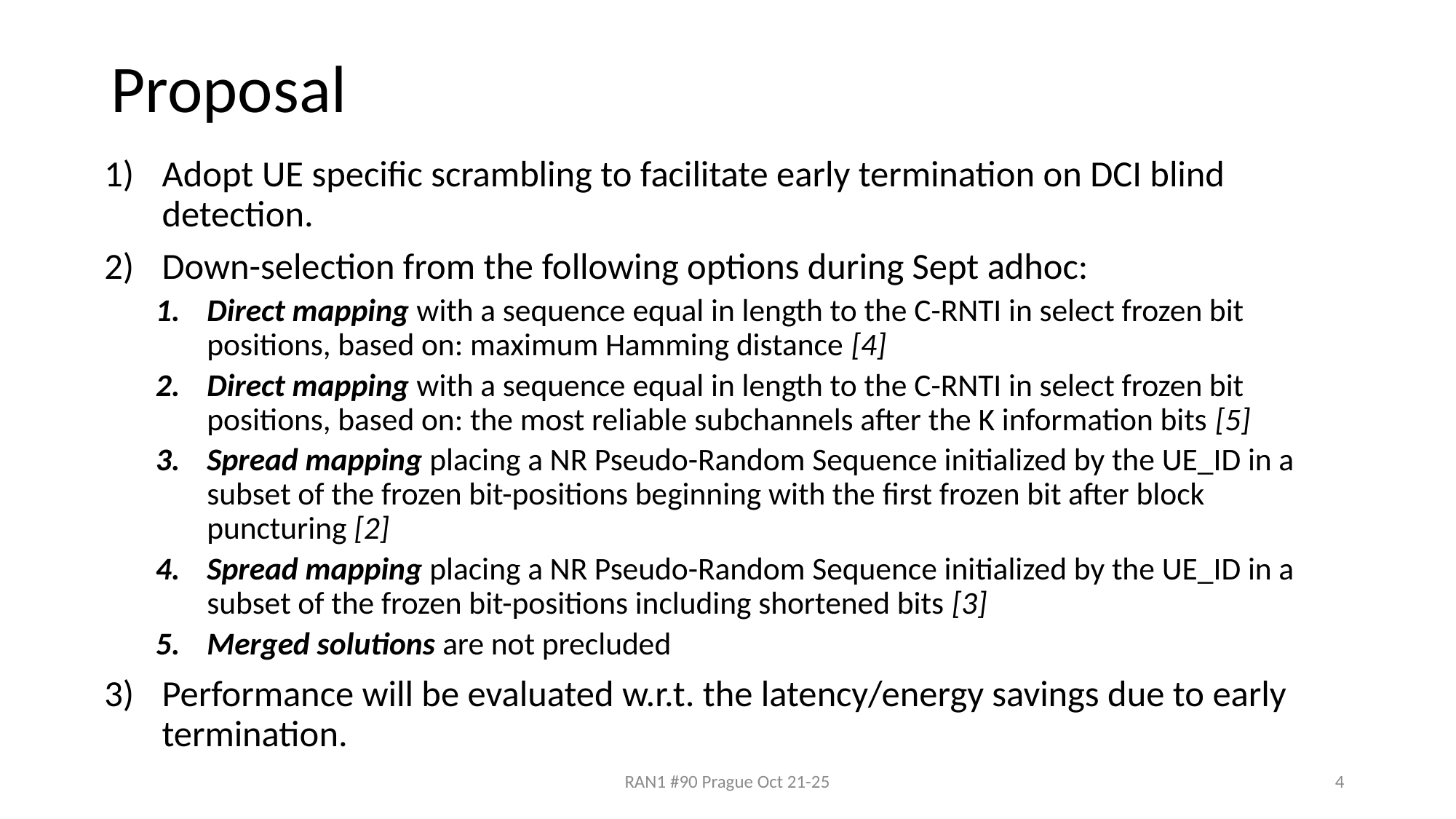

# Proposal
Adopt UE specific scrambling to facilitate early termination on DCI blind detection.
Down-selection from the following options during Sept adhoc:
Direct mapping with a sequence equal in length to the C-RNTI in select frozen bit positions, based on: maximum Hamming distance [4]
Direct mapping with a sequence equal in length to the C-RNTI in select frozen bit positions, based on: the most reliable subchannels after the K information bits [5]
Spread mapping placing a NR Pseudo-Random Sequence initialized by the UE_ID in a subset of the frozen bit-positions beginning with the first frozen bit after block puncturing [2]
Spread mapping placing a NR Pseudo-Random Sequence initialized by the UE_ID in a subset of the frozen bit-positions including shortened bits [3]
Merged solutions are not precluded
Performance will be evaluated w.r.t. the latency/energy savings due to early termination.

RAN1 #90 Prague Oct 21-25
4